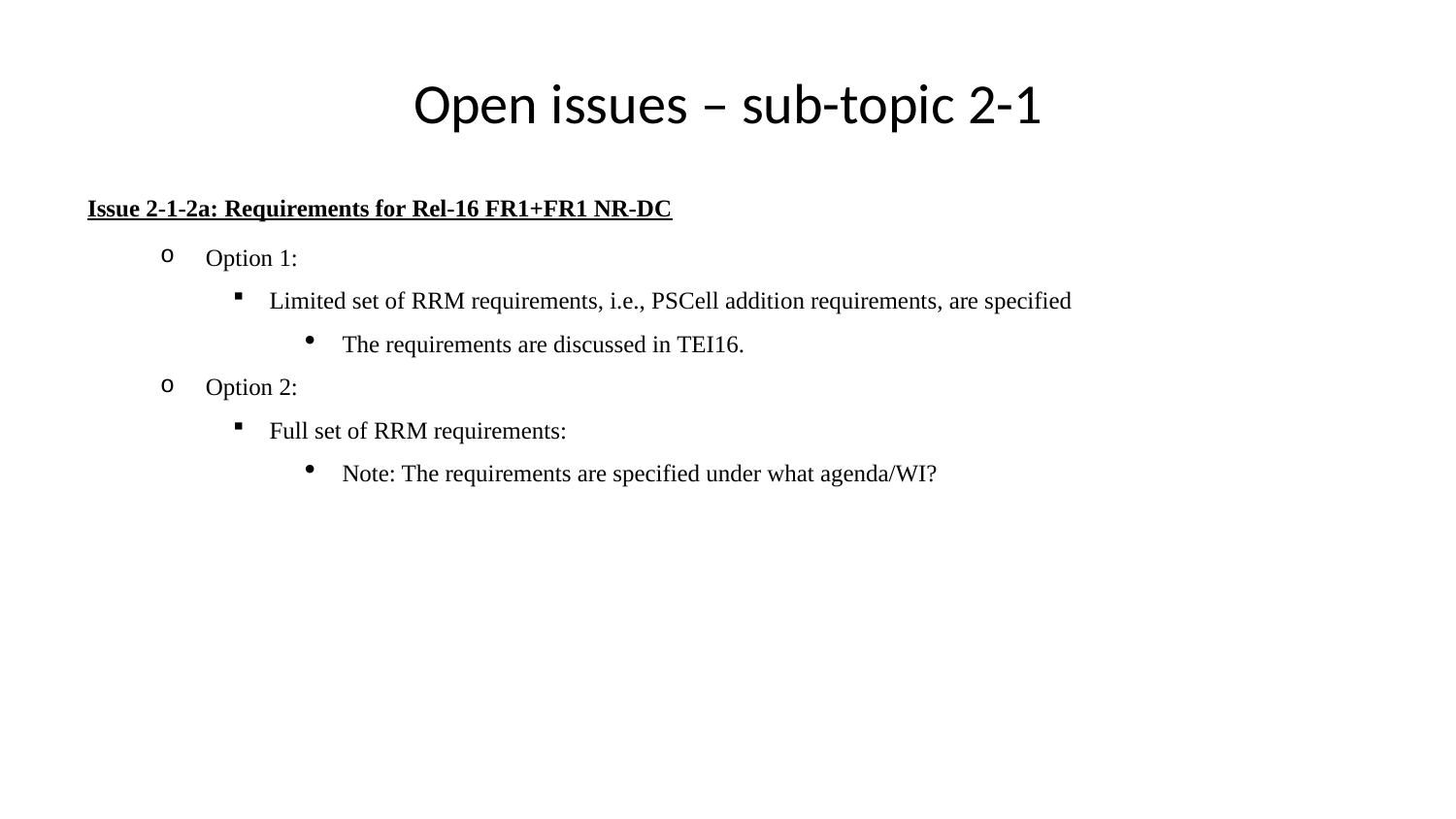

# Open issues – sub-topic 2-1
Issue 2-1-2a: Requirements for Rel-16 FR1+FR1 NR-DC
Option 1:
Limited set of RRM requirements, i.e., PSCell addition requirements, are specified
The requirements are discussed in TEI16.
Option 2:
Full set of RRM requirements:
Note: The requirements are specified under what agenda/WI?